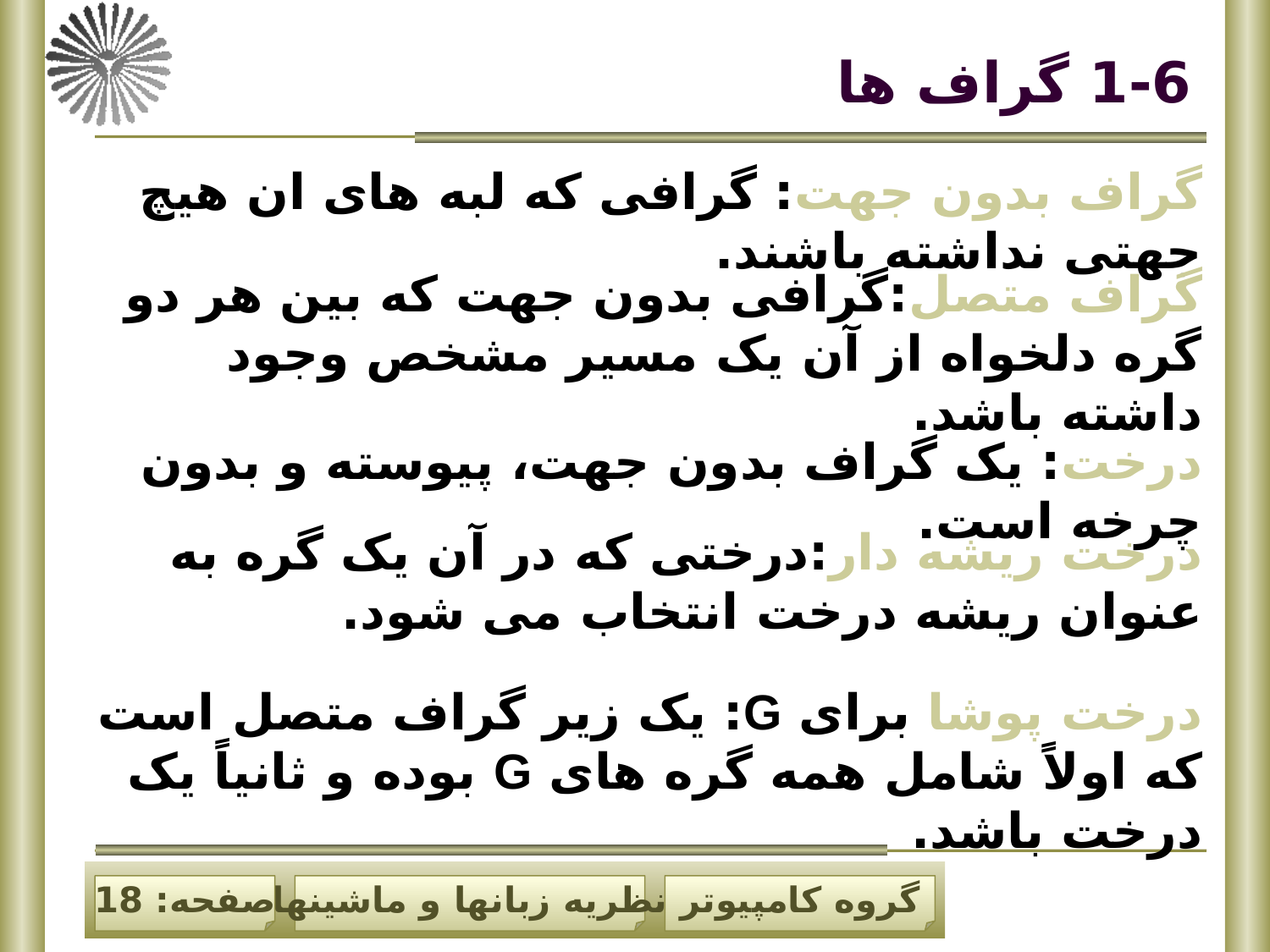

# 1-6 گراف ها
گراف بدون جهت: گرافی که لبه های ان هیچ جهتی نداشته باشند.
گراف متصل:گرافی بدون جهت که بین هر دو گره دلخواه از آن یک مسیر مشخص وجود داشته باشد.
درخت: یک گراف بدون جهت، پیوسته و بدون چرخه است.
درخت ریشه دار:درختی که در آن یک گره به عنوان ریشه درخت انتخاب می شود.
درخت پوشا برای G: یک زیر گراف متصل است که اولاً شامل همه گره های G بوده و ثانیاً یک درخت باشد.